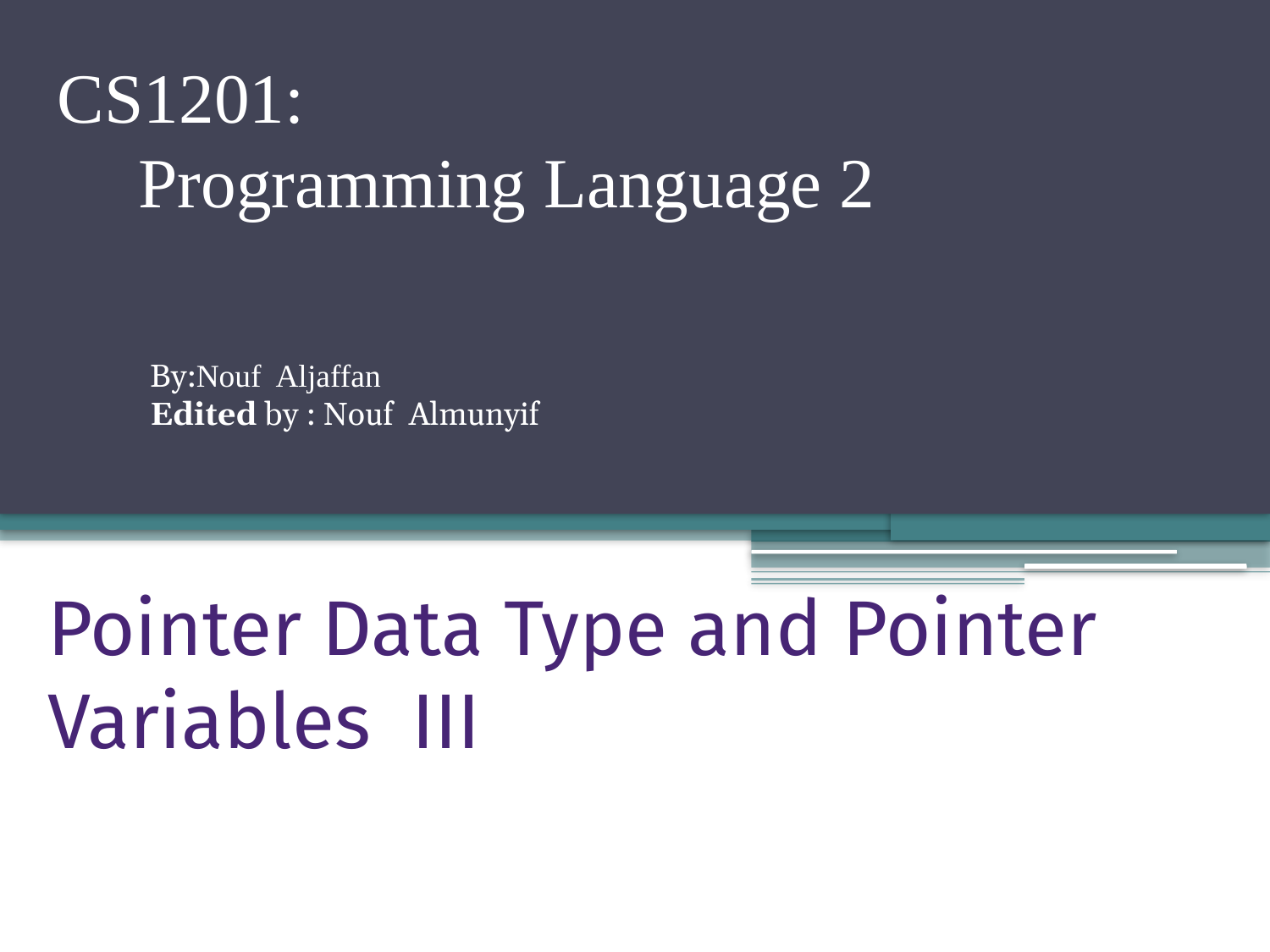

CS1201:
 Programming Language 2
By:Nouf  Aljaffan
Edited by : Nouf  Almunyif
# Pointer Data Type and Pointer Variables  III